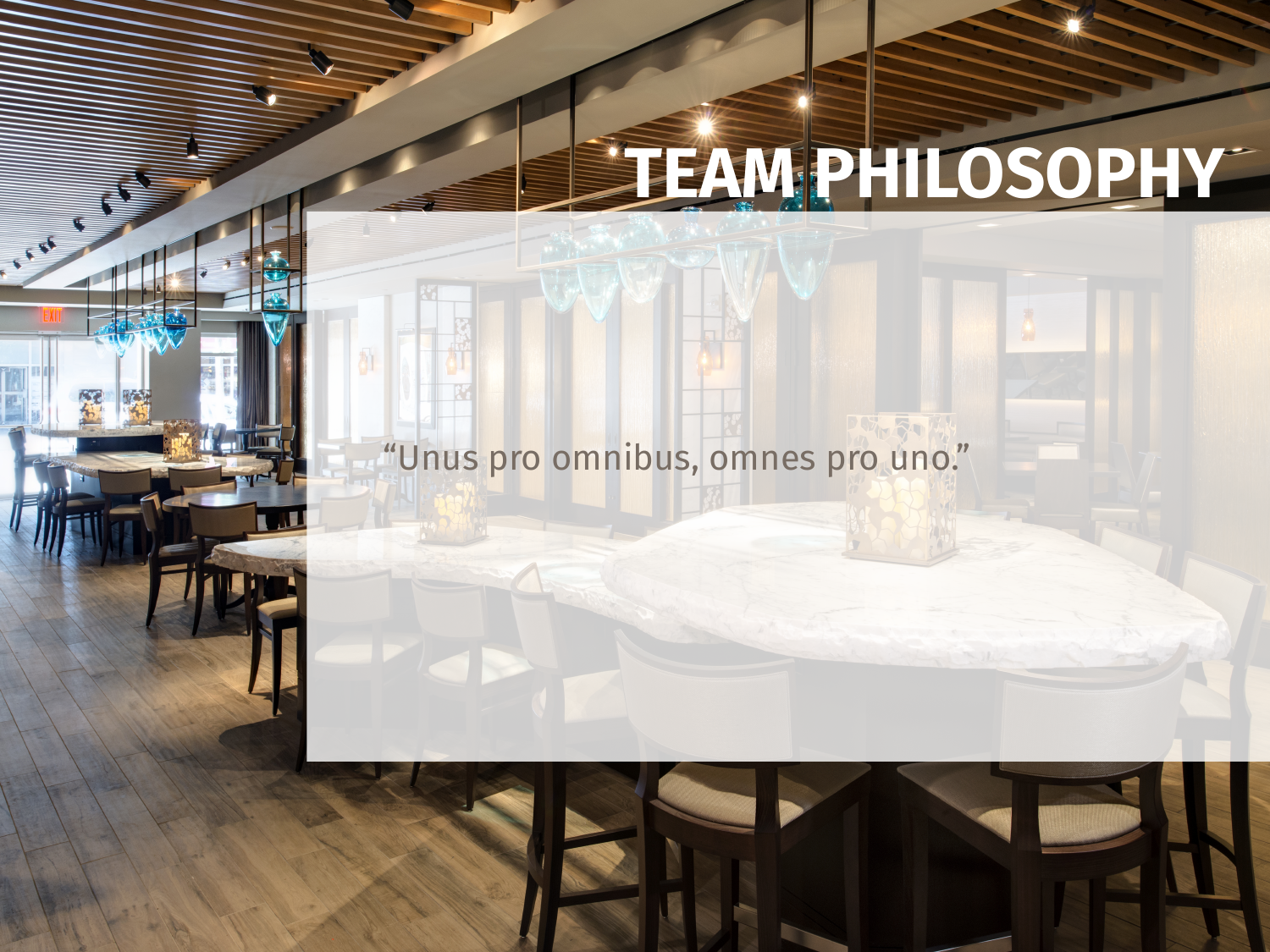

# TEAM PHILOSOPHY
“Unus pro omnibus, omnes pro uno.”